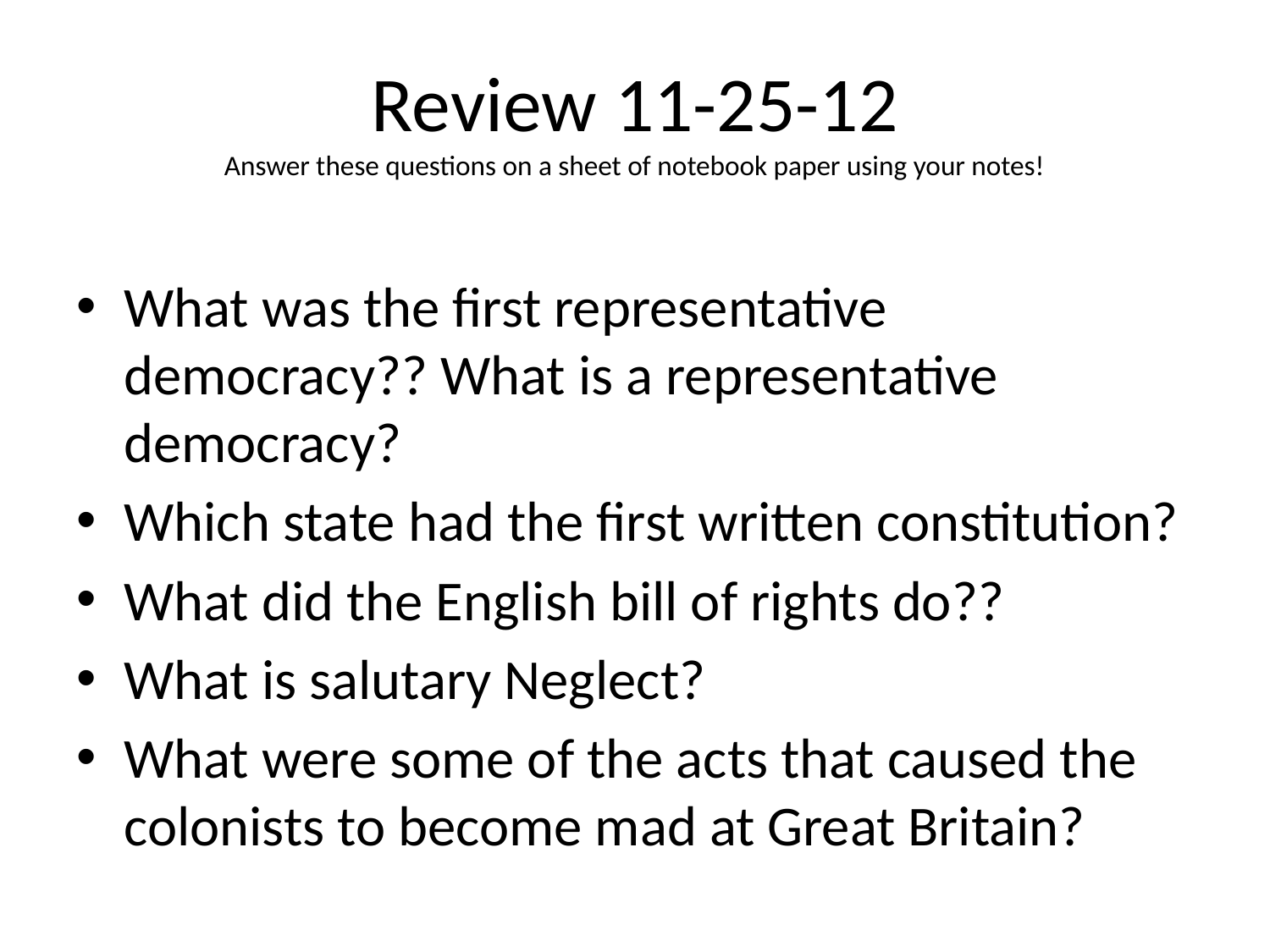

# Review 11-25-12 Answer these questions on a sheet of notebook paper using your notes!
What was the first representative democracy?? What is a representative democracy?
Which state had the first written constitution?
What did the English bill of rights do??
What is salutary Neglect?
What were some of the acts that caused the colonists to become mad at Great Britain?